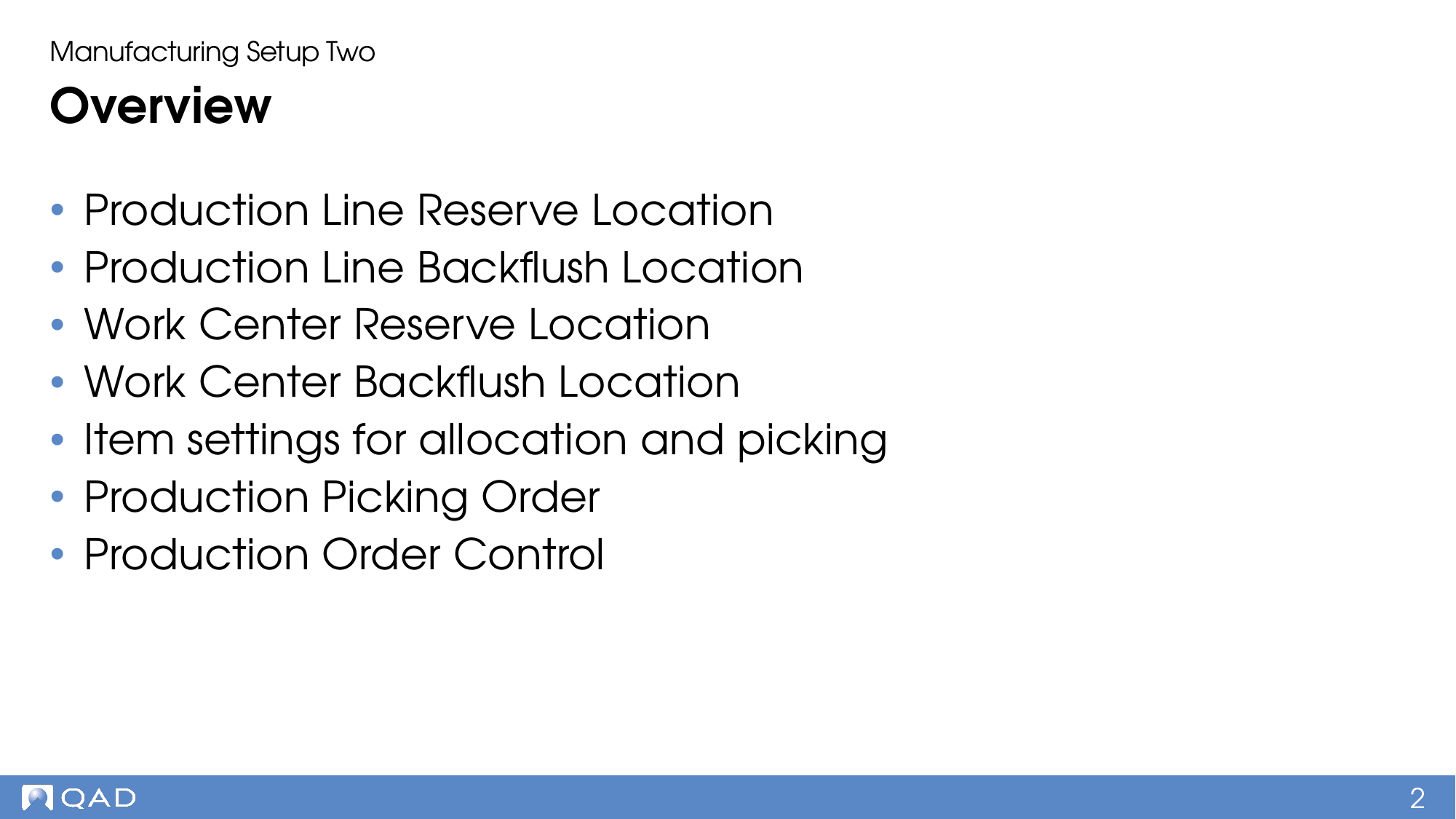

Manufacturing Setup Two
# Overview
Production Line Reserve Location
Production Line Backflush Location
Work Center Reserve Location
Work Center Backflush Location
Item settings for allocation and picking
Production Picking Order
Production Order Control
2